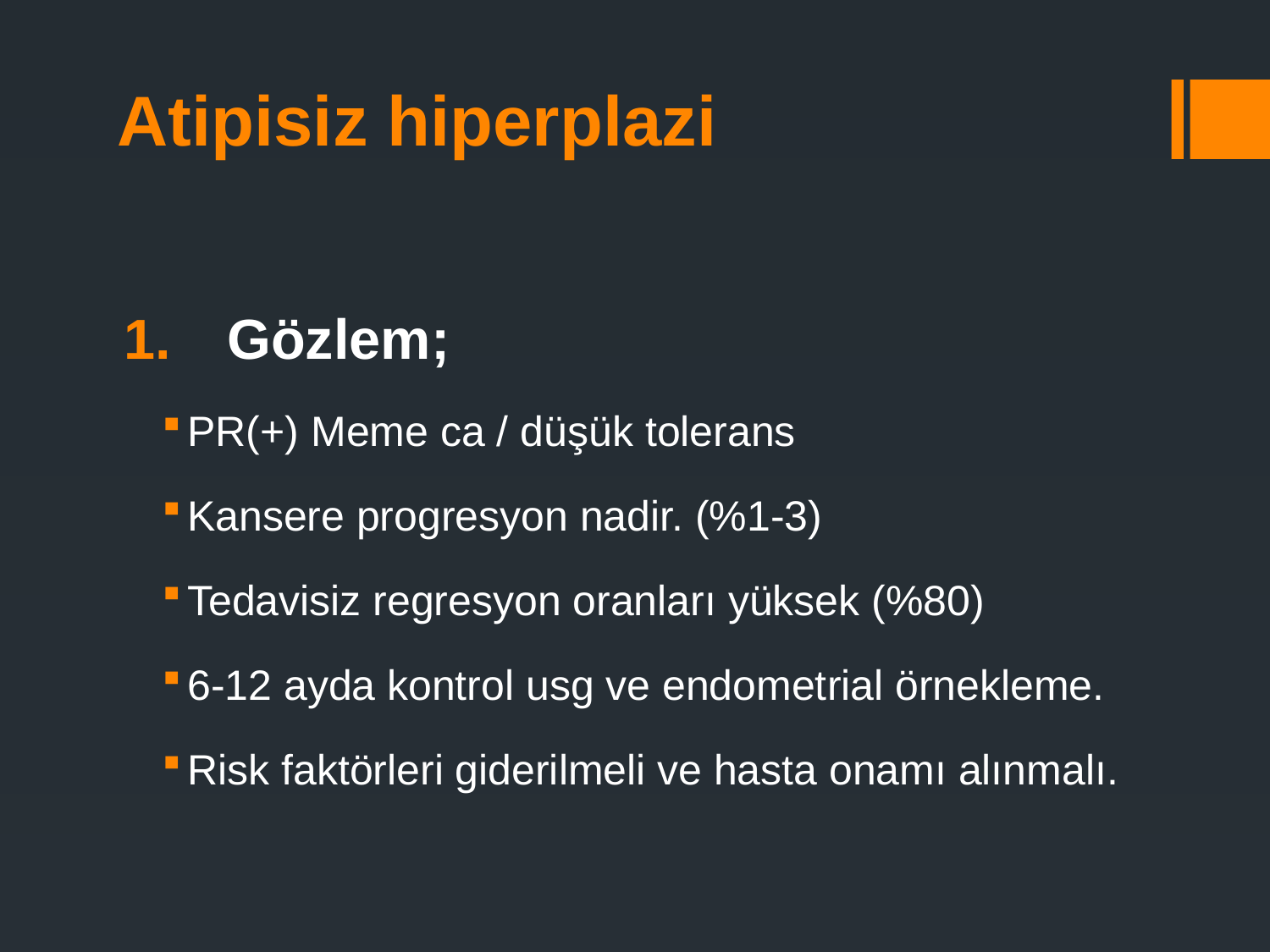

# Atipisiz hiperplazi
Gözlem;
PR(+) Meme ca / düşük tolerans
Kansere progresyon nadir. (%1-3)
Tedavisiz regresyon oranları yüksek (%80)
6-12 ayda kontrol usg ve endometrial örnekleme.
Risk faktörleri giderilmeli ve hasta onamı alınmalı.